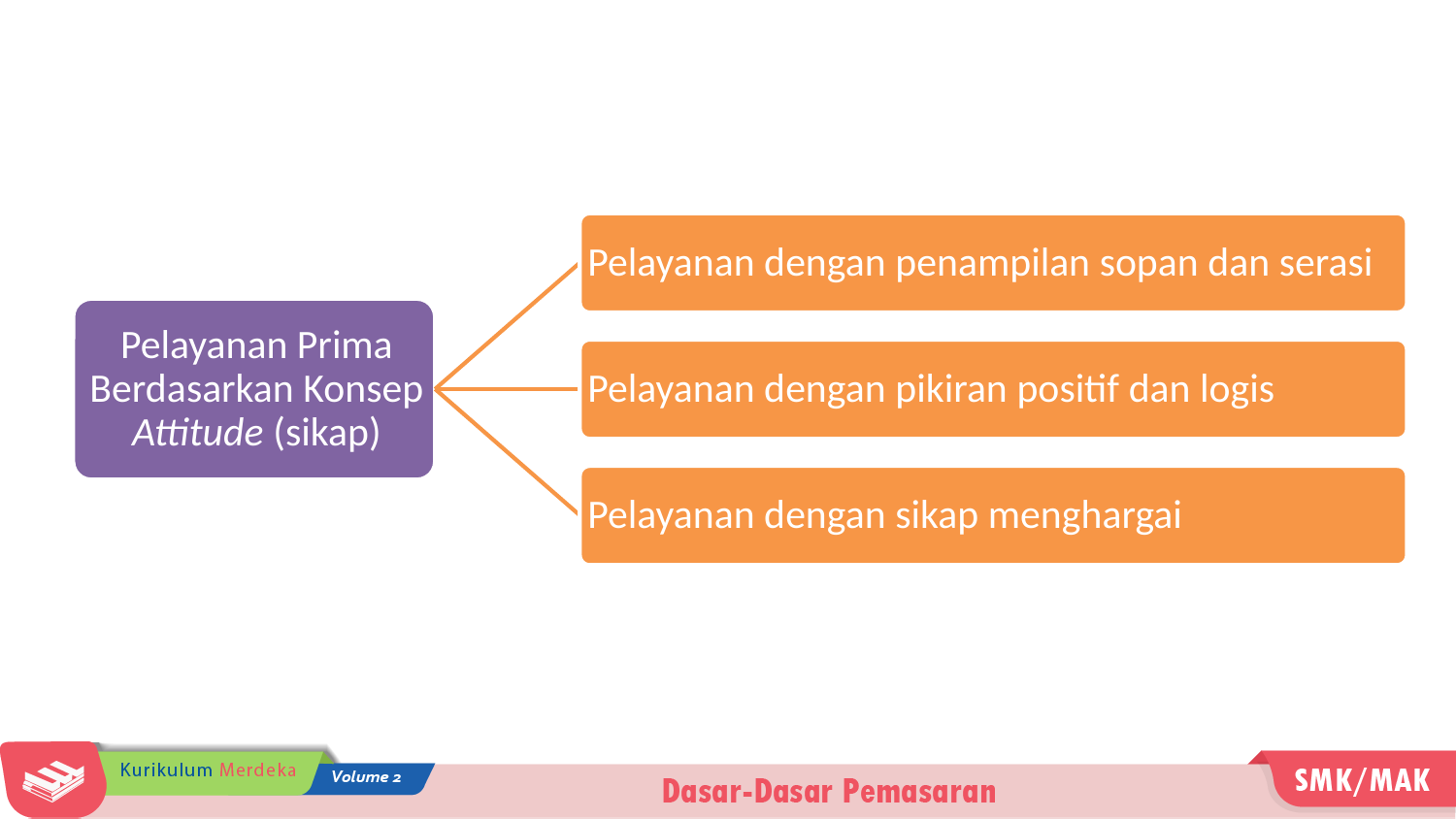

Pelayanan Prima Berdasarkan Konsep Attitude (sikap)

Pelayanan dengan penampilan sopan dan serasi

Pelayanan dengan pikiran positif dan logis

Pelayanan dengan sikap menghargai